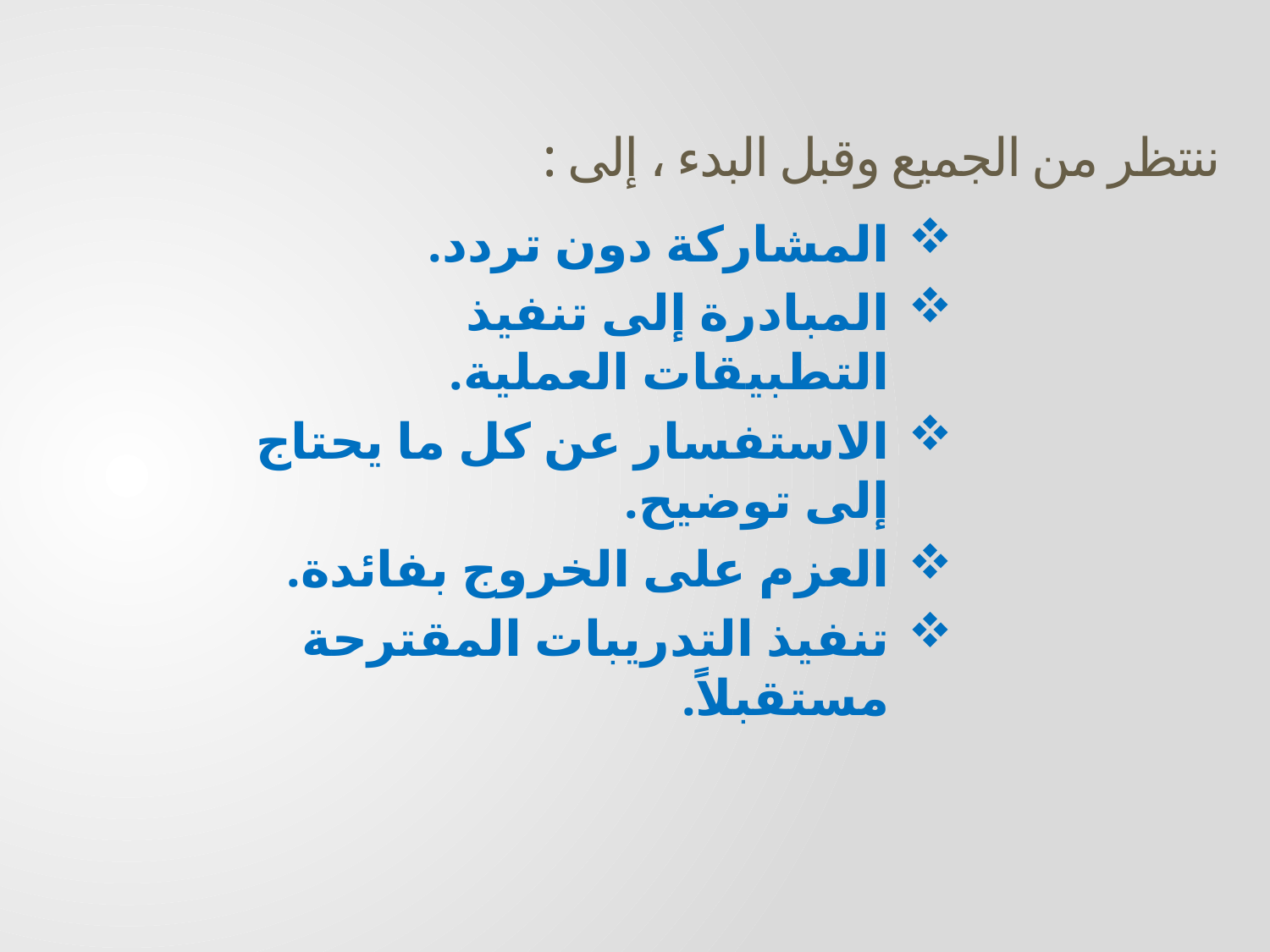

# ننتظر من الجميع وقبل البدء ، إلى :
المشاركة دون تردد.
المبادرة إلى تنفيذ التطبيقات العملية.
الاستفسار عن كل ما يحتاج إلى توضيح.
العزم على الخروج بفائدة.
تنفيذ التدريبات المقترحة مستقبلاً.